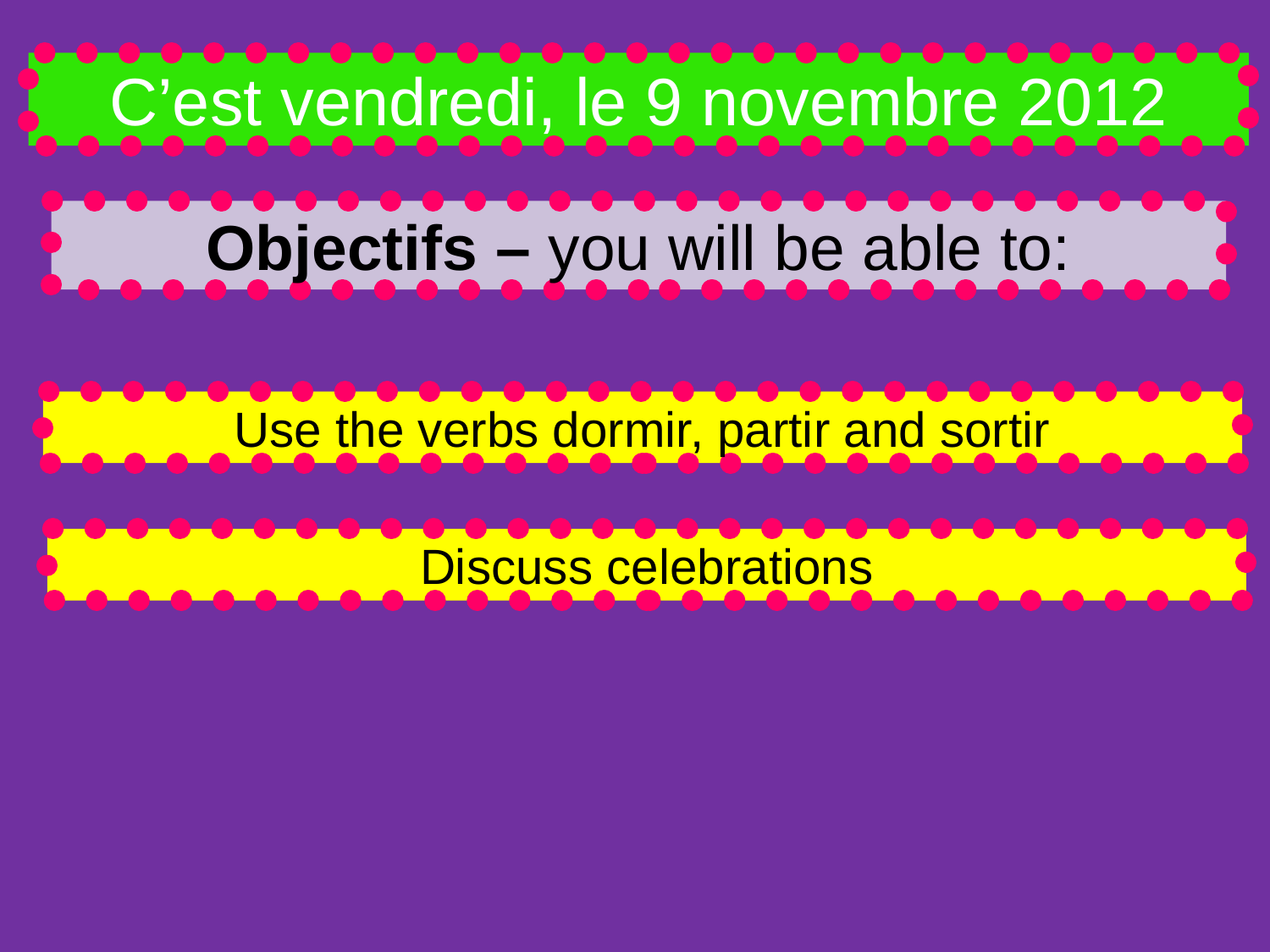

C’est vendredi, le 9 novembre 2012
Objectifs – you will be able to:
Use the verbs dormir, partir and sortir
Discuss celebrations